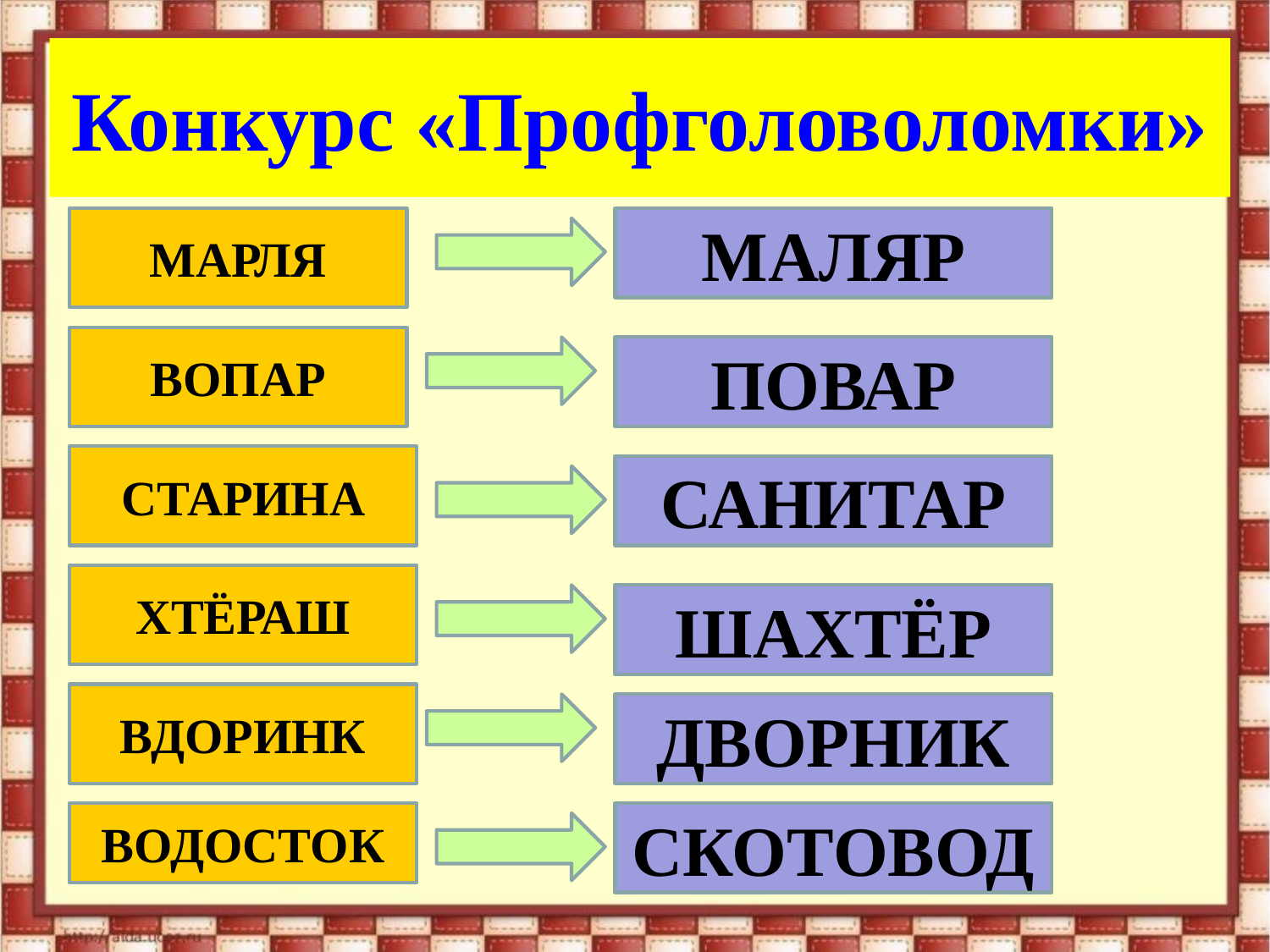

# Конкурс «Профголоволомки»
МАРЛЯ
МАЛЯР

ВОПАР

ПОВАР
СТАРИНА
САНИТАР

ХТЁРАШ

ШАХТЁР
ВДОРИНК

ДВОРНИК
ВОДОСТОК
СКОТОВОД